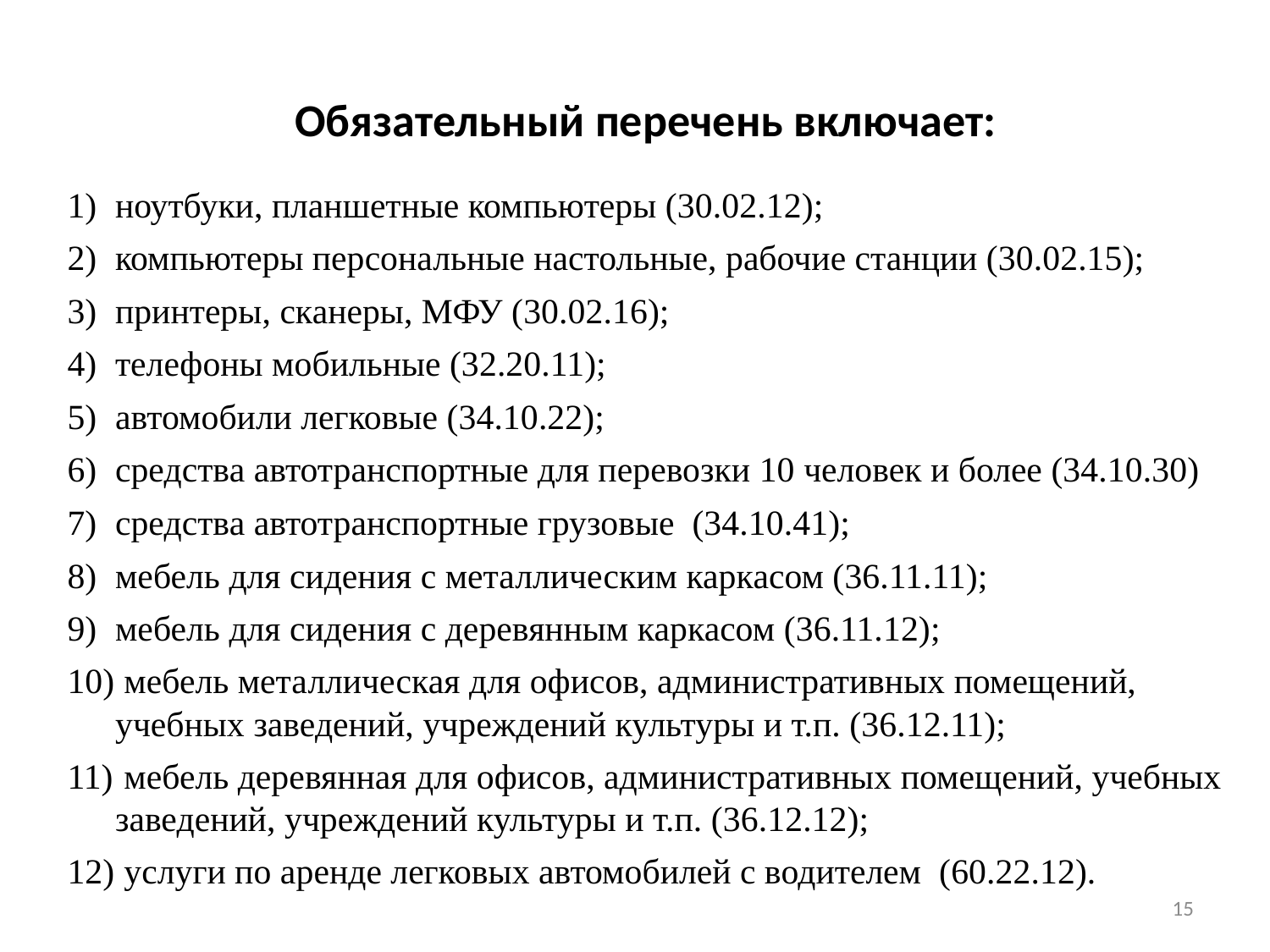

Обязательный перечень включает:
ноутбуки, планшетные компьютеры (30.02.12);
компьютеры персональные настольные, рабочие станции (30.02.15);
принтеры, сканеры, МФУ (30.02.16);
телефоны мобильные (32.20.11);
автомобили легковые (34.10.22);
средства автотранспортные для перевозки 10 человек и более (34.10.30)
средства автотранспортные грузовые  (34.10.41);
мебель для сидения с металлическим каркасом (36.11.11);
мебель для сидения с деревянным каркасом (36.11.12);
 мебель металлическая для офисов, административных помещений, учебных заведений, учреждений культуры и т.п. (36.12.11);
 мебель деревянная для офисов, административных помещений, учебных заведений, учреждений культуры и т.п. (36.12.12);
 услуги по аренде легковых автомобилей с водителем  (60.22.12).
15